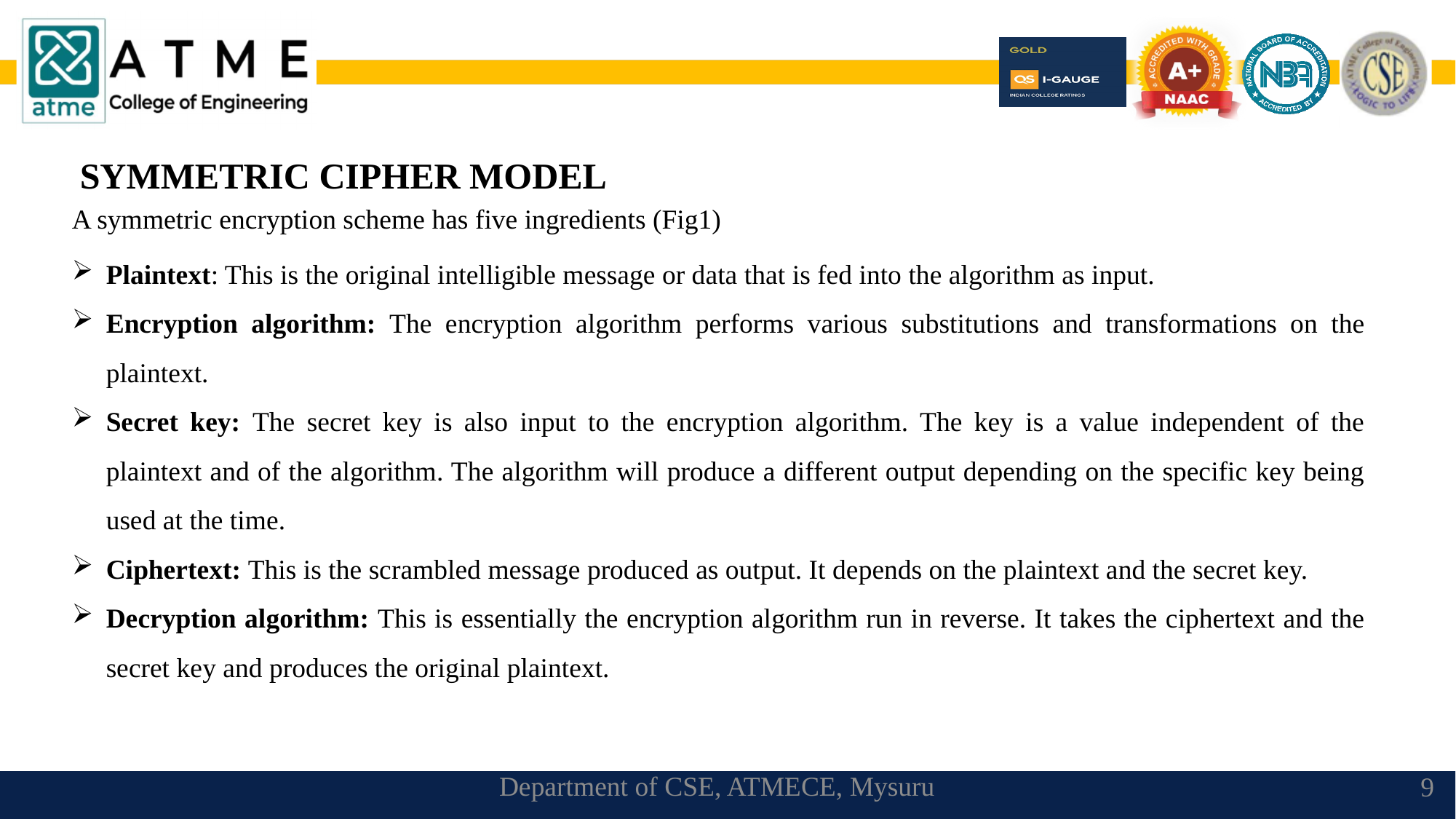

SYMMETRIC CIPHER MODEL
A symmetric encryption scheme has five ingredients (Fig1)
Plaintext: This is the original intelligible message or data that is fed into the algorithm as input.
Encryption algorithm: The encryption algorithm performs various substitutions and transformations on the plaintext.
Secret key: The secret key is also input to the encryption algorithm. The key is a value independent of the plaintext and of the algorithm. The algorithm will produce a different output depending on the specific key being used at the time.
Ciphertext: This is the scrambled message produced as output. It depends on the plaintext and the secret key.
Decryption algorithm: This is essentially the encryption algorithm run in reverse. It takes the ciphertext and the secret key and produces the original plaintext.

Department of CSE, ATMECE, Mysuru
9